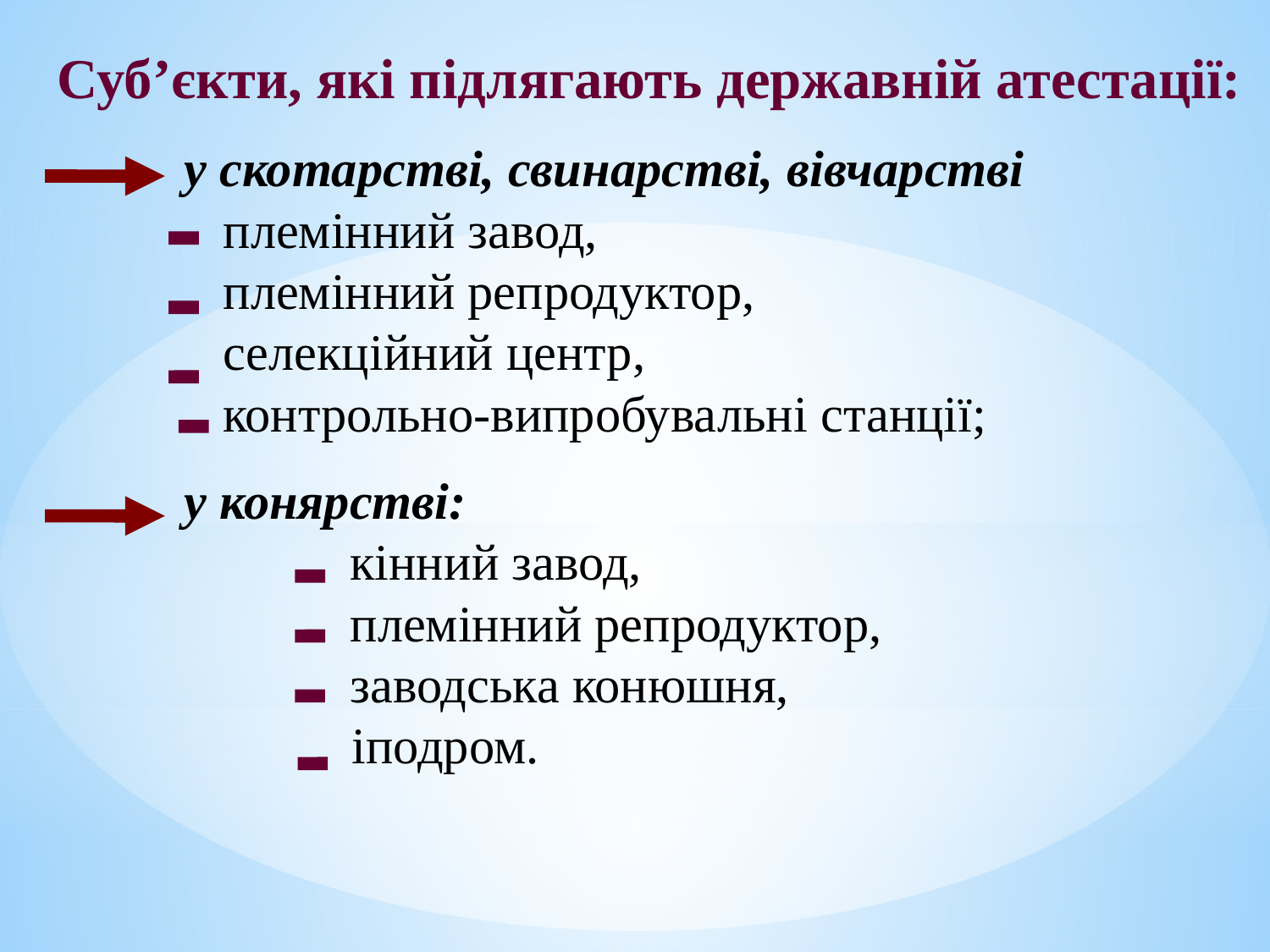

Суб’єкти, які підлягають державній атестації:
	у скотарстві, свинарстві, вівчарстві 			   племінний завод, 						   племінний репродуктор, 					   селекційний центр, 						   контрольно-випробувальні станції;
	у конярстві:								   кінний завод, 							   племінний репродуктор, 					   заводська конюшня, 					             іподром.